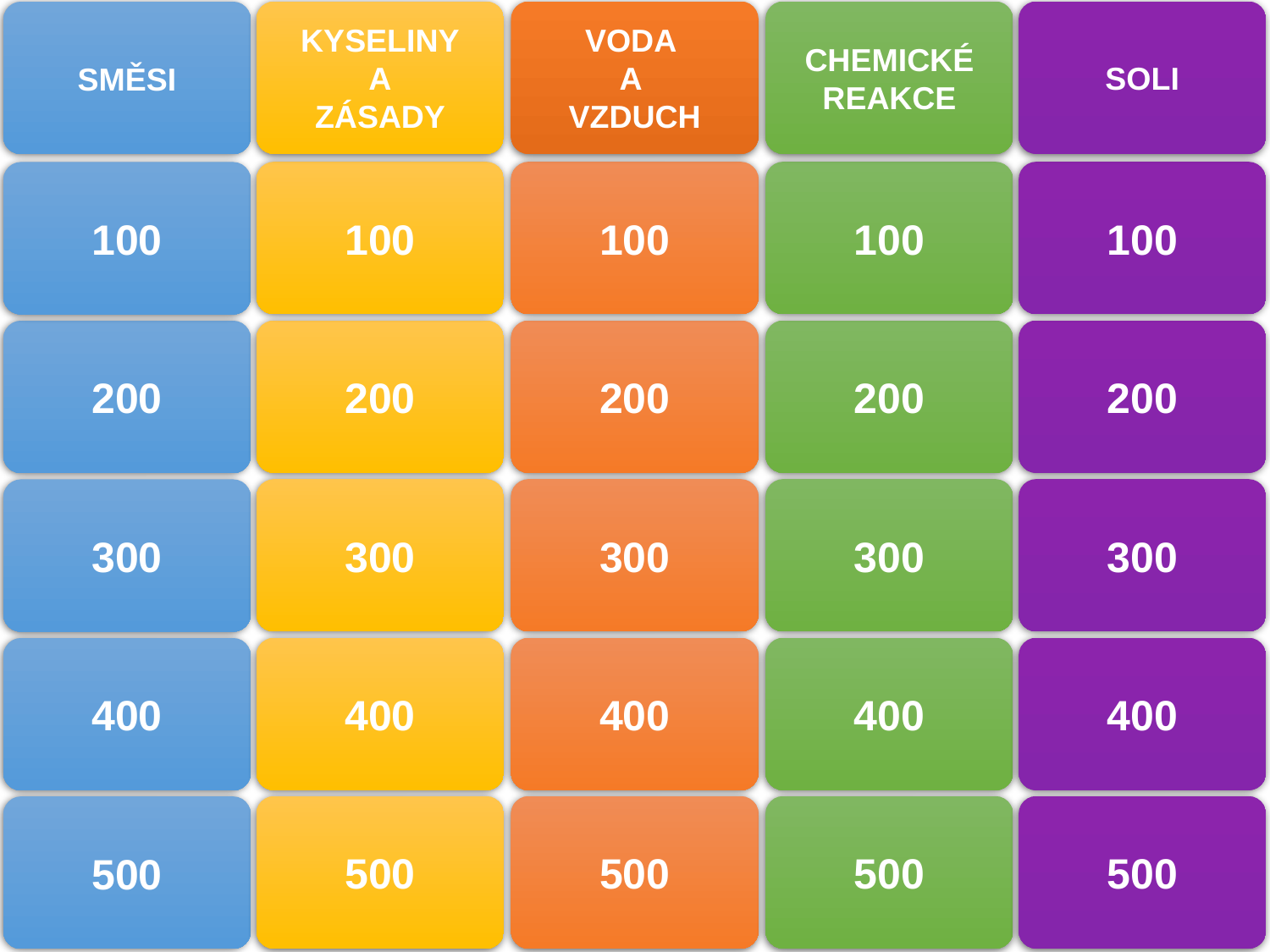

KYSELINY
A
ZÁSADY
VODA
A
VZDUCH
CHEMICKÉ
REAKCE
SOLI
SMĚSI
100
100
100
100
100
200
200
200
200
200
300
300
300
300
300
400
400
400
400
400
500
500
500
500
500